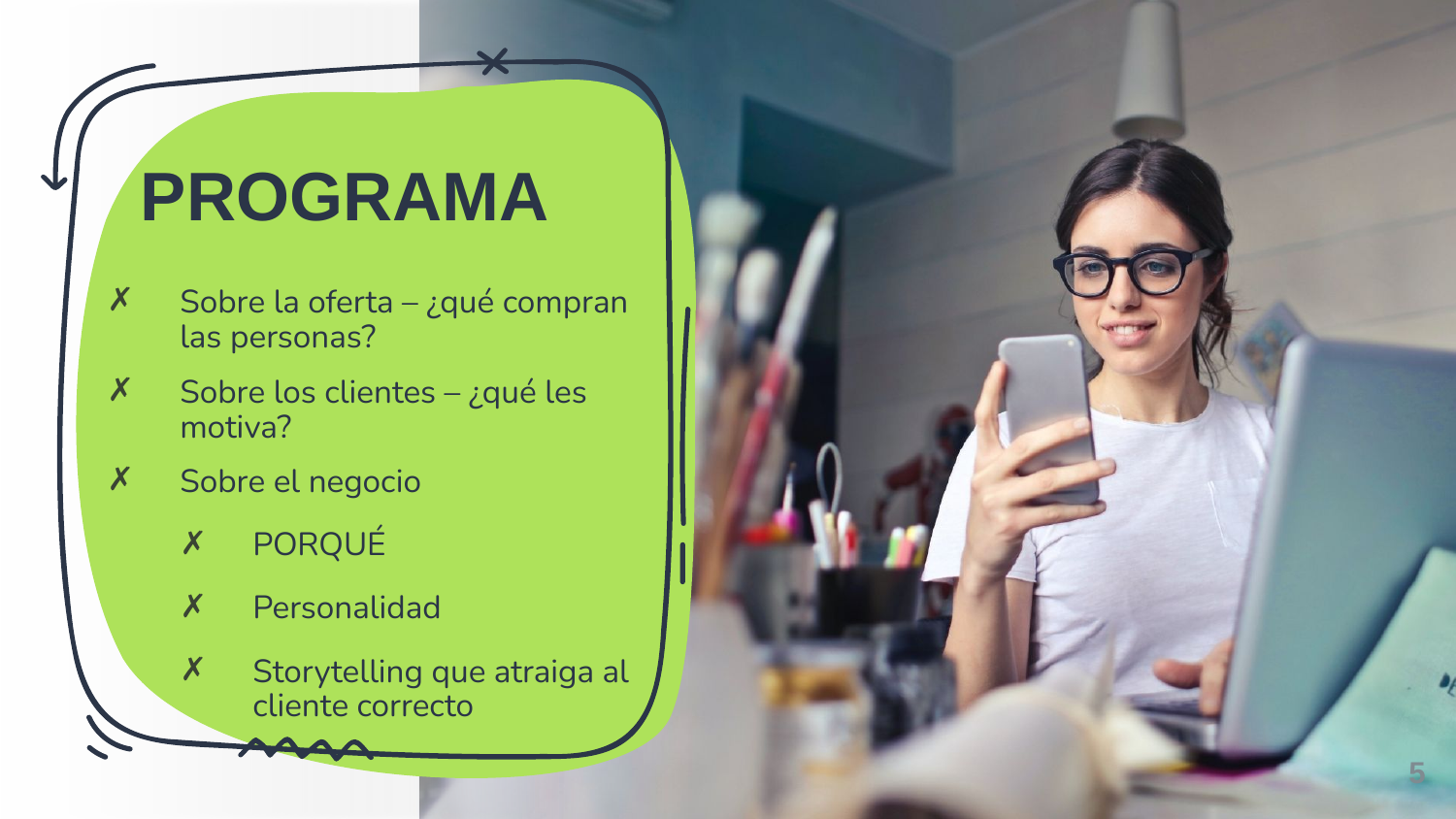

# PROGRAMA
Sobre la oferta – ¿qué compran las personas?
Sobre los clientes – ¿qué les motiva?
Sobre el negocio
PORQUÉ
Personalidad
Storytelling que atraiga al cliente correcto

5